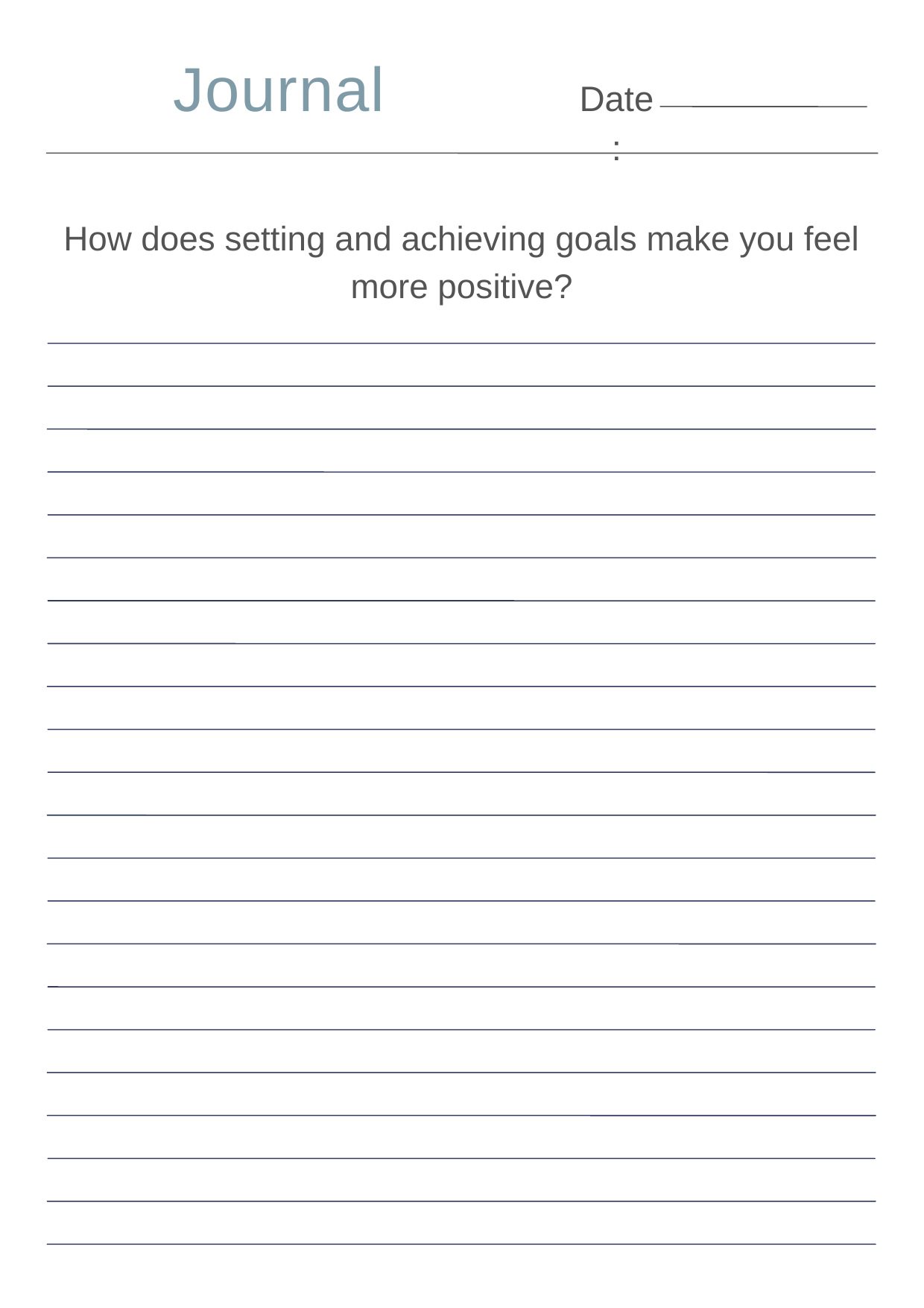

Journal
Date:

How does setting and achieving goals make you feel more positive?